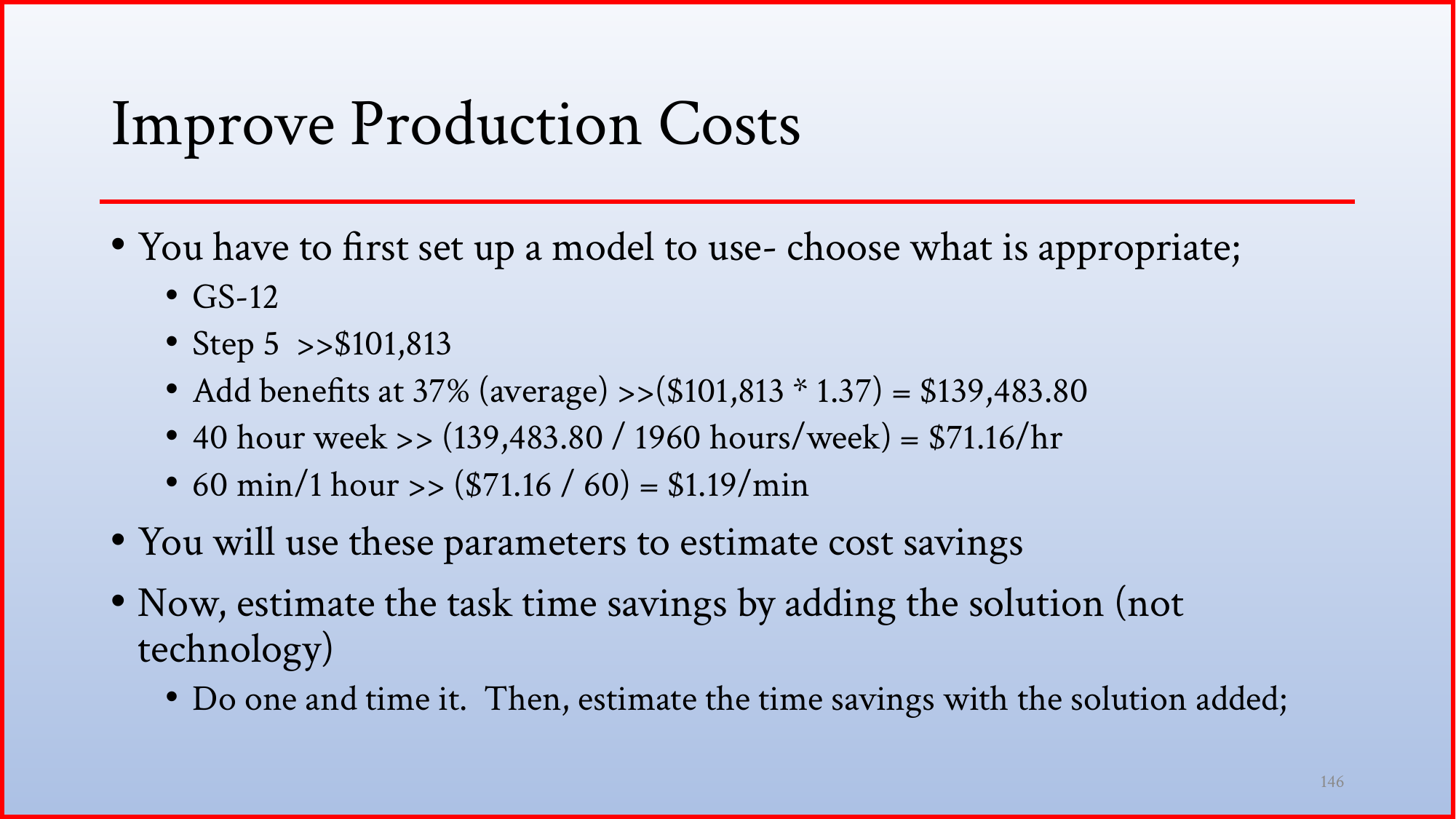

# Improve Production Costs
You have to first set up a model to use- choose what is appropriate;
GS-12
Step 5  >>$101,813
Add benefits at 37% (average) >>($101,813 * 1.37) = $139,483.80
40 hour week >> (139,483.80 / 1960 hours/week) = $71.16/hr
60 min/1 hour >> ($71.16 / 60) = $1.19/min
You will use these parameters to estimate cost savings
Now, estimate the task time savings by adding the solution (not technology)
Do one and time it.  Then, estimate the time savings with the solution added;
146